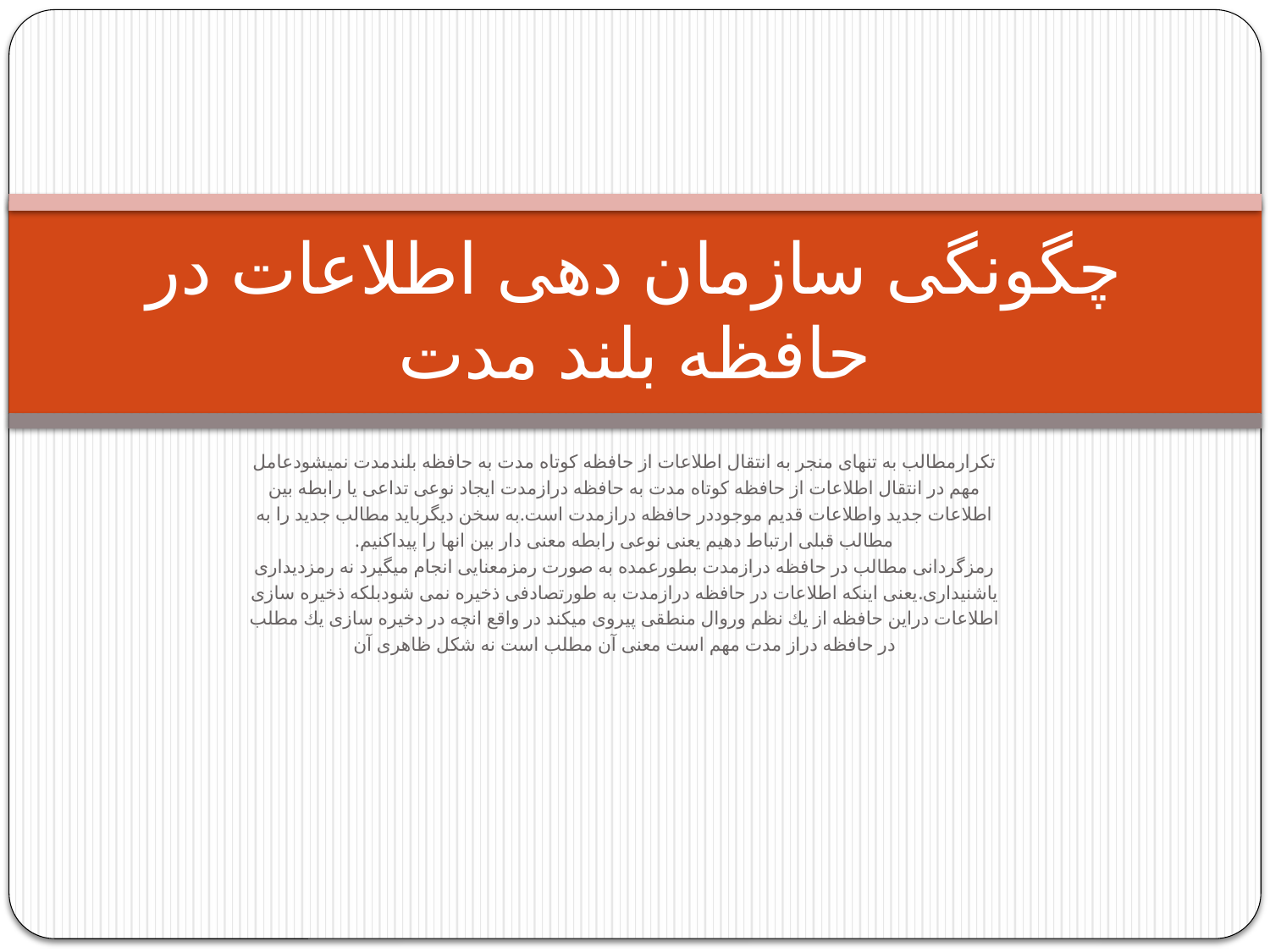

# چگونگی سازمان دهی اطلاعات در حافظه بلند مدت
تکرارمطالب به تنهای منجر به انتقال اطلاعات از حافظه کوتاه مدت به حافظه بلندمدت نمیشودعامل
مهم در انتقال اطلاعات از حافظه کوتاه مدت به حافظه درازمدت ایجاد نوعی تداعی یا رابطه بین
اطلاعات جدید واطلاعات قدیم موجوددر حافظه درازمدت است.به سخن دیگرباید مطالب جدید را به
مطالب قبلی ارتباط دهیم یعنی نوعی رابطه معنی دار بین انها را پیداکنیم.
رمزگردانی مطالب در حافظه درازمدت بطورعمده به صورت رمزمعنایی انجام میگیرد نه رمزدیداری
یاشنیداری.یعنی اینکه اطلاعات در حافظه درازمدت به طورتصادفی ذخیره نمی شودبلکه ذخیره سازی
اطلاعات دراین حافظه از یك نظم وروال منطقی پیروی میکند در واقع انچه در دخیره سازی یك مطلب
در حافظه دراز مدت مهم است معنی آن مطلب است نه شکل ظاهری آن